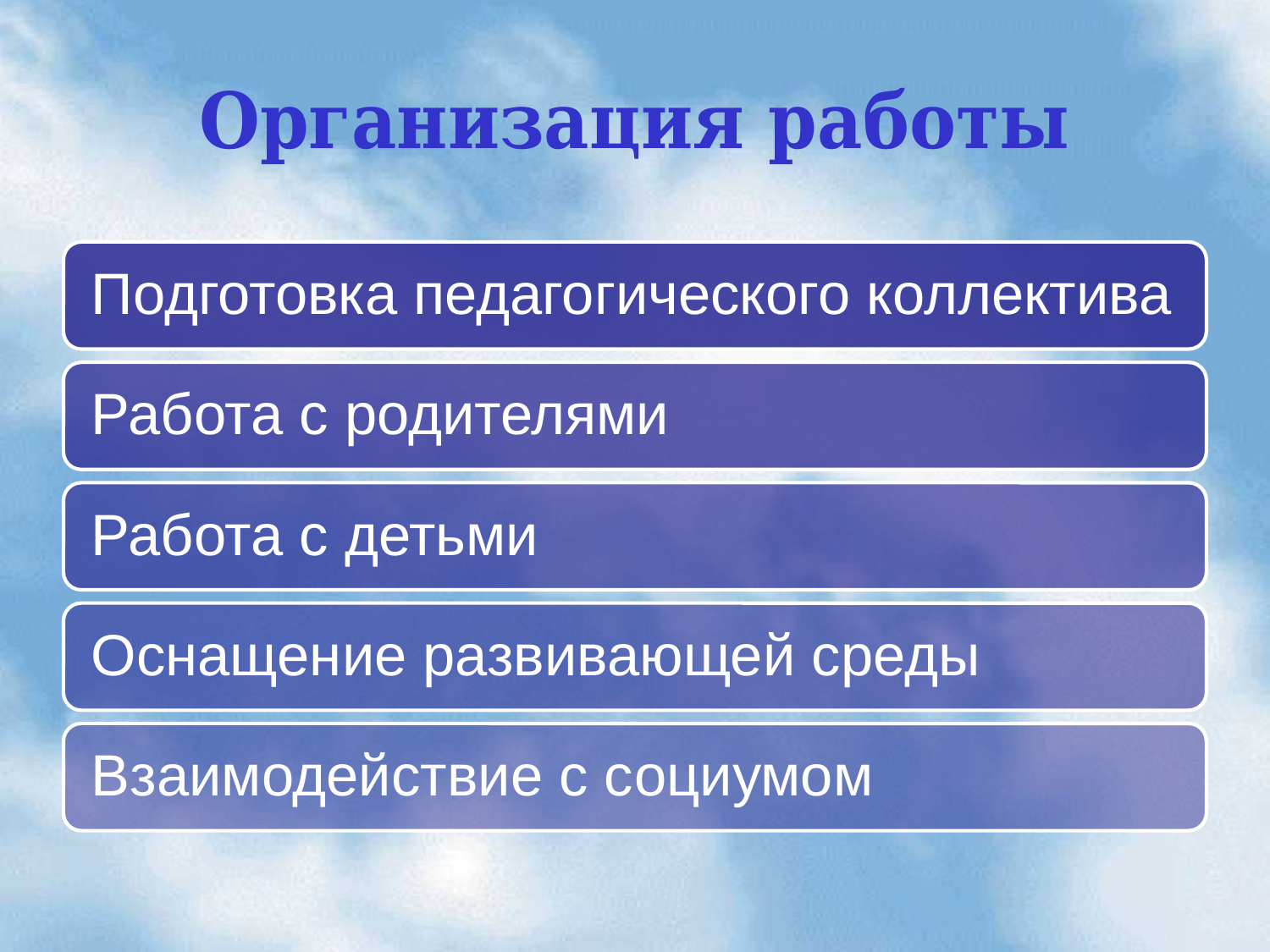

# Организация работы
Подготовка педагогического коллектива
Работа с родителями
Работа с детьми
Оснащение развивающей среды
Взаимодействие с социумом